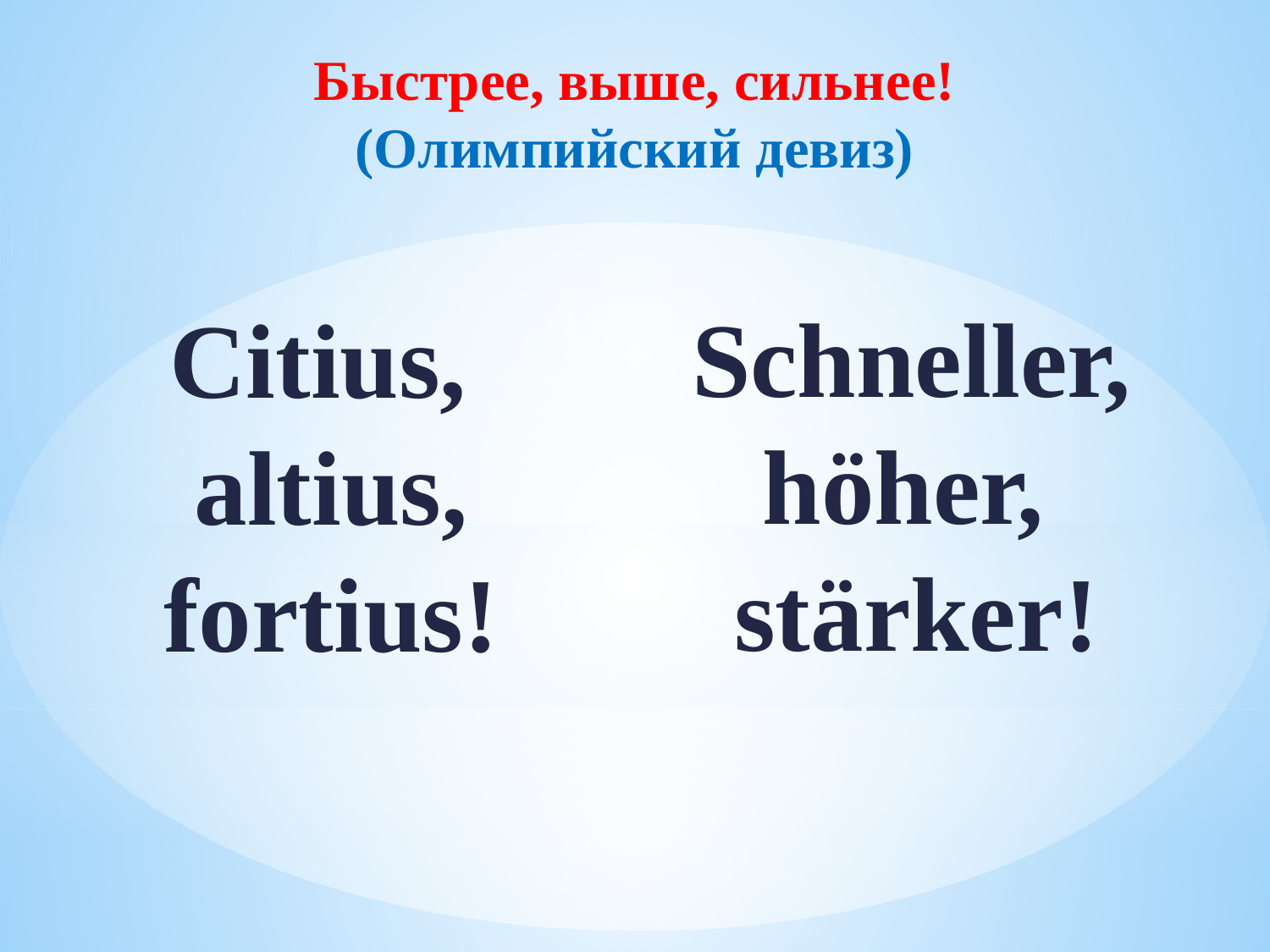

Быстрее, выше, сильнее!
 (Олимпийский девиз)
  Schneller,
höher,
stärker!

Citius, altius, fortius!